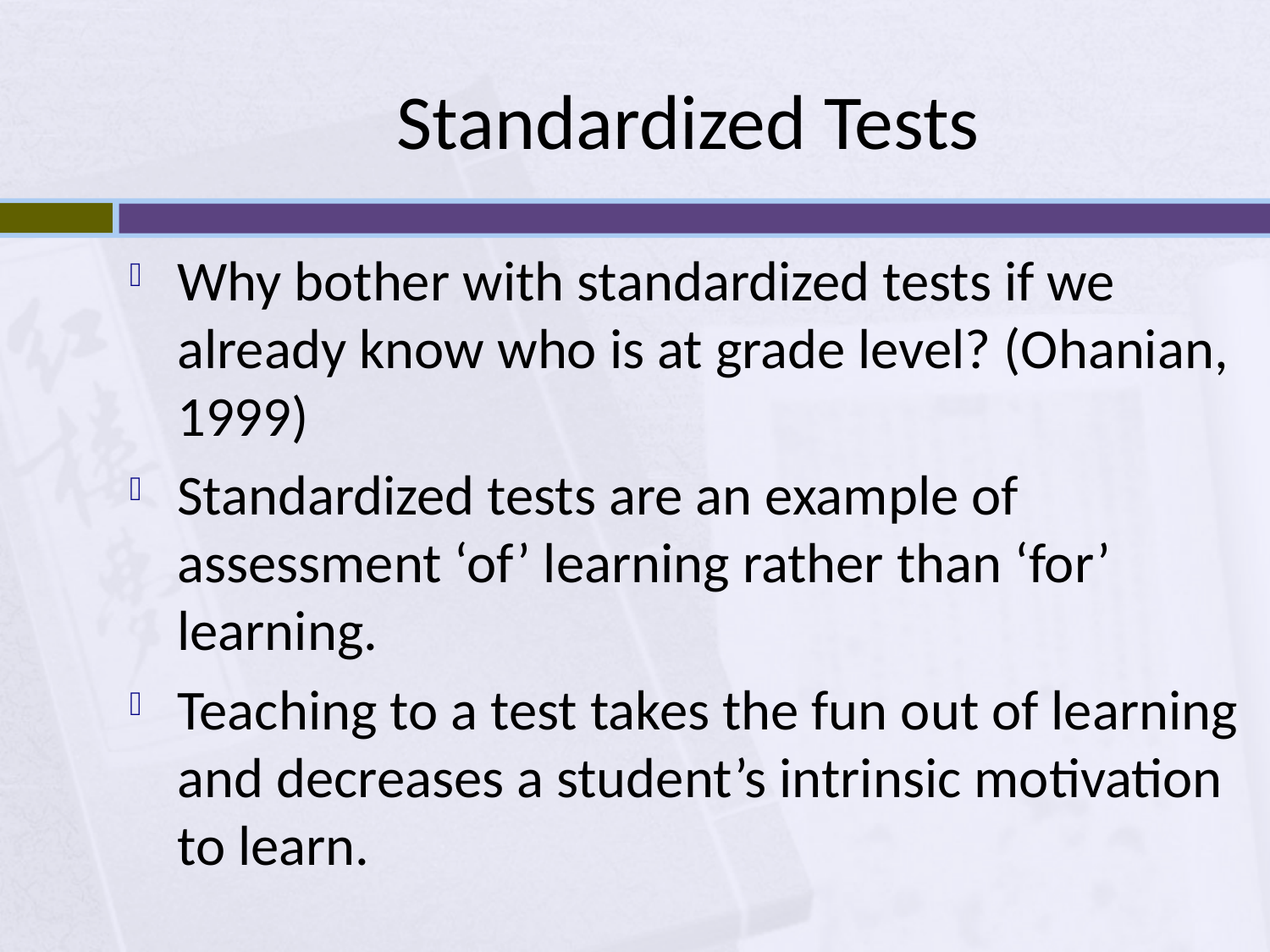

# Standardized Tests
Why bother with standardized tests if we already know who is at grade level? (Ohanian, 1999)
Standardized tests are an example of assessment ‘of’ learning rather than ‘for’ learning.
Teaching to a test takes the fun out of learning and decreases a student’s intrinsic motivation to learn.